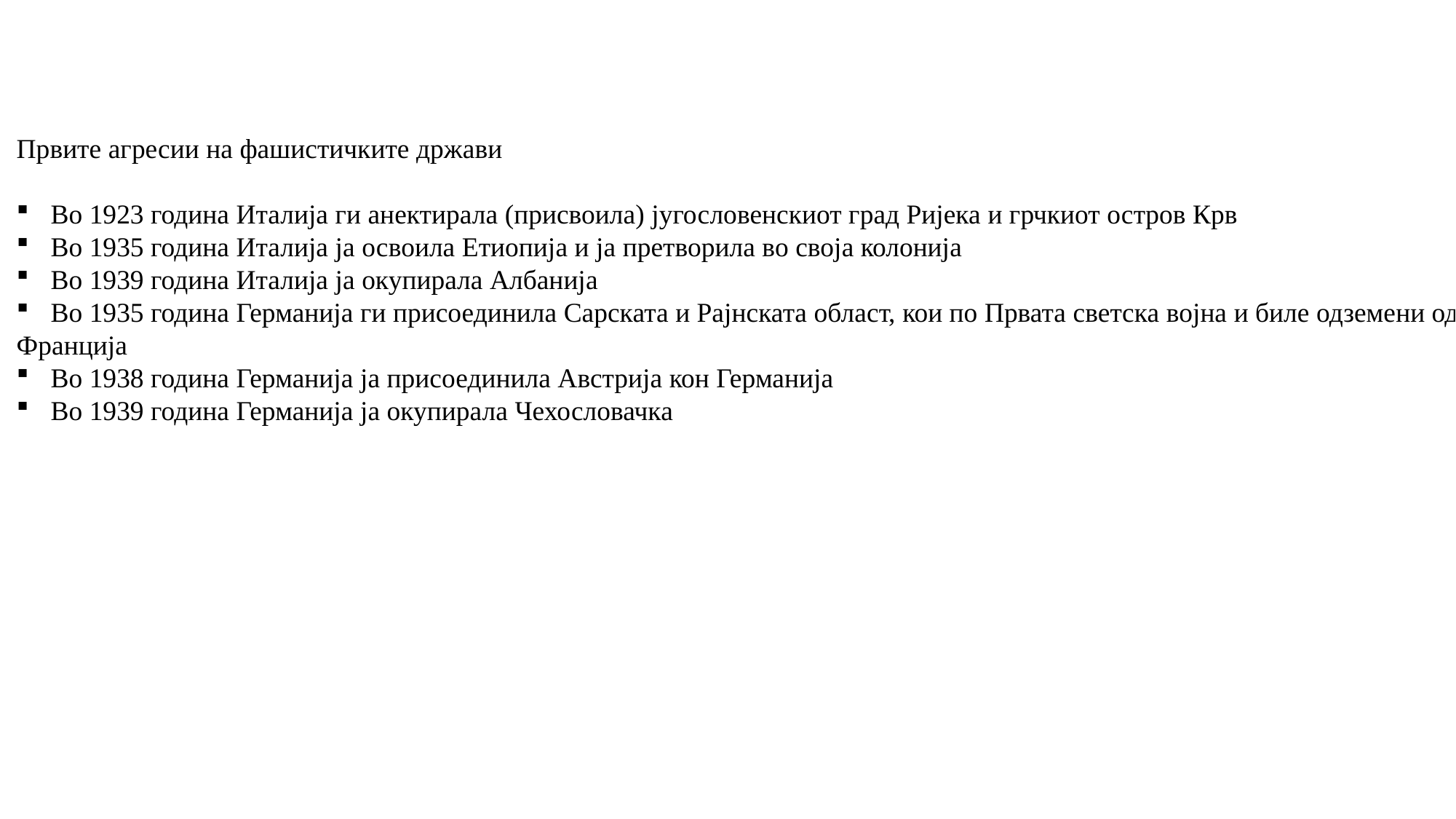

Првите агресии на фашистичките држави

Во 1923 година Италија ги анектирала (присвоила) југословенскиот град Ријека и грчкиот остров Крв
Во 1935 година Италија ја освоила Етиопија и ја претворила во своја колонија
Во 1939 година Италија ја окупирала Албанија
Во 1935 година Германија ги присоединила Сарската и Рајнската област, кои по Првата светска војна и биле одземени од
Франција
Во 1938 година Германија ја присоединила Австрија кон Германија
Во 1939 година Германија ја окупирала Чехословачка